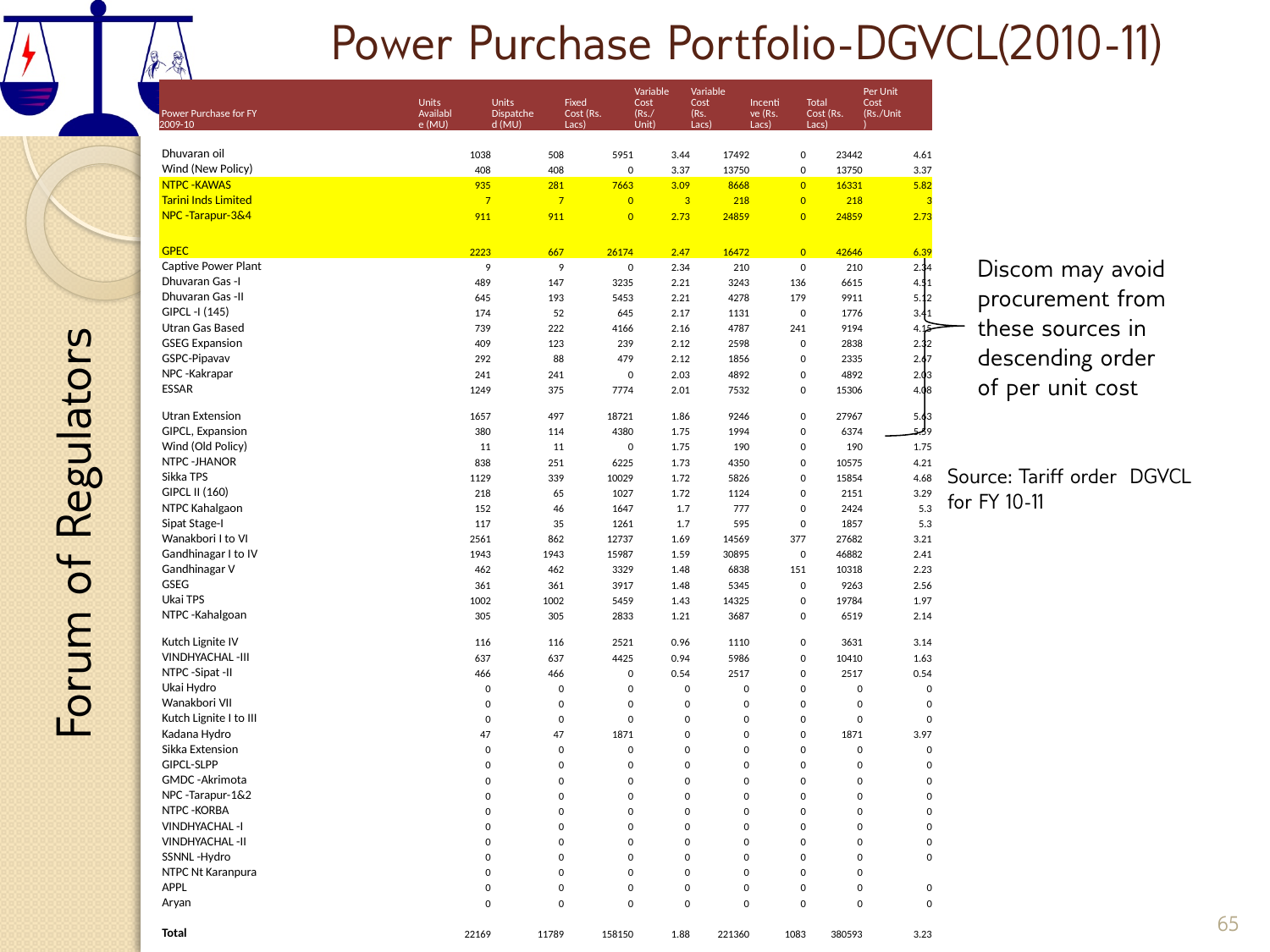

# Power Purchase Portfolio-DGVCL(2010-11)
| Power Purchase for FY 2009-10 | Units Availabl e (MU) | Units Dispatche d (MU) | Fixed Cost (Rs. Lacs) | Variable Cost (Rs./ Unit) | Variable Cost (Rs. Lacs) | Incenti ve (Rs. Lacs) | Total Cost (Rs. Lacs) | Per Unit Cost (Rs./Unit ) |
| --- | --- | --- | --- | --- | --- | --- | --- | --- |
|  |  |  |  |  |  |  |  |  |
| Dhuvaran oil | 1038 | 508 | 5951 | 3.44 | 17492 | 0 | 23442 | 4.61 |
| Wind (New Policy) | 408 | 408 | 0 | 3.37 | 13750 | 0 | 13750 | 3.37 |
| NTPC -KAWAS | 935 | 281 | 7663 | 3.09 | 8668 | 0 | 16331 | 5.82 |
| Tarini Inds Limited | 7 | 7 | 0 | 3 | 218 | 0 | 218 | 3 |
| NPC -Tarapur-3&4 | 911 | 911 | 0 | 2.73 | 24859 | 0 | 24859 | 2.73 |
| GPEC | 2223 | 667 | 26174 | 2.47 | 16472 | 0 | 42646 | 6.39 |
| Captive Power Plant | 9 | 9 | 0 | 2.34 | 210 | 0 | 210 | 2.34 |
| Dhuvaran Gas -I | 489 | 147 | 3235 | 2.21 | 3243 | 136 | 6615 | 4.51 |
| Dhuvaran Gas -II | 645 | 193 | 5453 | 2.21 | 4278 | 179 | 9911 | 5.12 |
| GIPCL -I (145) | 174 | 52 | 645 | 2.17 | 1131 | 0 | 1776 | 3.41 |
| Utran Gas Based | 739 | 222 | 4166 | 2.16 | 4787 | 241 | 9194 | 4.15 |
| GSEG Expansion | 409 | 123 | 239 | 2.12 | 2598 | 0 | 2838 | 2.32 |
| GSPC-Pipavav | 292 | 88 | 479 | 2.12 | 1856 | 0 | 2335 | 2.67 |
| NPC -Kakrapar | 241 | 241 | 0 | 2.03 | 4892 | 0 | 4892 | 2.03 |
| ESSAR | 1249 | 375 | 7774 | 2.01 | 7532 | 0 | 15306 | 4.08 |
| Utran Extension | 1657 | 497 | 18721 | 1.86 | 9246 | 0 | 27967 | 5.63 |
| GIPCL, Expansion | 380 | 114 | 4380 | 1.75 | 1994 | 0 | 6374 | 5.59 |
| Wind (Old Policy) | 11 | 11 | 0 | 1.75 | 190 | 0 | 190 | 1.75 |
| NTPC -JHANOR | 838 | 251 | 6225 | 1.73 | 4350 | 0 | 10575 | 4.21 |
| Sikka TPS | 1129 | 339 | 10029 | 1.72 | 5826 | 0 | 15854 | 4.68 |
| GIPCL II (160) | 218 | 65 | 1027 | 1.72 | 1124 | 0 | 2151 | 3.29 |
| NTPC Kahalgaon | 152 | 46 | 1647 | 1.7 | 777 | 0 | 2424 | 5.3 |
| Sipat Stage-I | 117 | 35 | 1261 | 1.7 | 595 | 0 | 1857 | 5.3 |
| Wanakbori I to VI | 2561 | 862 | 12737 | 1.69 | 14569 | 377 | 27682 | 3.21 |
| Gandhinagar I to IV | 1943 | 1943 | 15987 | 1.59 | 30895 | 0 | 46882 | 2.41 |
| Gandhinagar V | 462 | 462 | 3329 | 1.48 | 6838 | 151 | 10318 | 2.23 |
| GSEG | 361 | 361 | 3917 | 1.48 | 5345 | 0 | 9263 | 2.56 |
| Ukai TPS | 1002 | 1002 | 5459 | 1.43 | 14325 | 0 | 19784 | 1.97 |
| NTPC -Kahalgoan | 305 | 305 | 2833 | 1.21 | 3687 | 0 | 6519 | 2.14 |
| Kutch Lignite IV | 116 | 116 | 2521 | 0.96 | 1110 | 0 | 3631 | 3.14 |
| VINDHYACHAL -III | 637 | 637 | 4425 | 0.94 | 5986 | 0 | 10410 | 1.63 |
| NTPC -Sipat -II | 466 | 466 | 0 | 0.54 | 2517 | 0 | 2517 | 0.54 |
| Ukai Hydro | 0 | 0 | 0 | 0 | 0 | 0 | 0 | 0 |
| Wanakbori VII | 0 | 0 | 0 | 0 | 0 | 0 | 0 | 0 |
| Kutch Lignite I to III | 0 | 0 | 0 | 0 | 0 | 0 | 0 | 0 |
| Kadana Hydro | 47 | 47 | 1871 | 0 | 0 | 0 | 1871 | 3.97 |
| Sikka Extension | 0 | 0 | 0 | 0 | 0 | 0 | 0 | 0 |
| GIPCL-SLPP | 0 | 0 | 0 | 0 | 0 | 0 | 0 | 0 |
| GMDC -Akrimota | 0 | 0 | 0 | 0 | 0 | 0 | 0 | 0 |
| NPC -Tarapur-1&2 | 0 | 0 | 0 | 0 | 0 | 0 | 0 | 0 |
| NTPC -KORBA | 0 | 0 | 0 | 0 | 0 | 0 | 0 | 0 |
| VINDHYACHAL -I | 0 | 0 | 0 | 0 | 0 | 0 | 0 | 0 |
| VINDHYACHAL -II | 0 | 0 | 0 | 0 | 0 | 0 | 0 | 0 |
| SSNNL -Hydro | 0 | 0 | 0 | 0 | 0 | 0 | 0 | 0 |
| NTPC Nt Karanpura | 0 | 0 | 0 | 0 | 0 | 0 | 0 |  |
| APPL | 0 | 0 | 0 | 0 | 0 | 0 | 0 | 0 |
| Aryan | 0 | 0 | 0 | 0 | 0 | 0 | 0 | 0 |
|  |  |  |  |  |  |  |  |  |
| Total | 22169 | 11789 | 158150 | 1.88 | 221360 | 1083 | 380593 | 3.23 |

Discom may avoid procurement from these sources in descending order of per unit cost
Source: Tariff order  DGVCL for FY 10-11

65